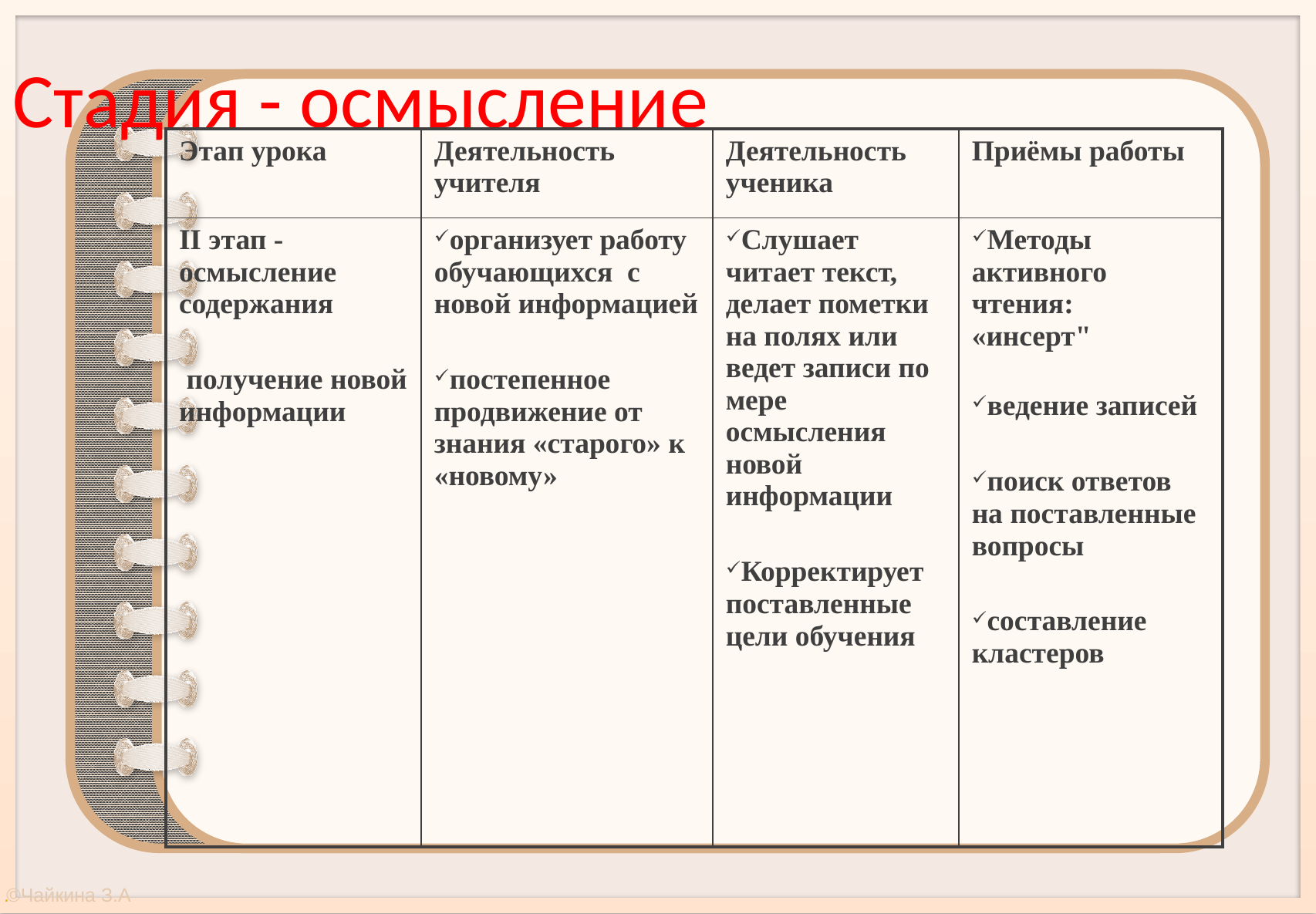

Стадия - осмысление
| Этап урока | Деятельность учителя | Деятельность ученика | Приёмы работы |
| --- | --- | --- | --- |
| II этап - осмысление содержания получение новой информации | организует работу обучающихся с новой информацией постепенное продвижение от знания «старого» к «новому» | Слушает читает текст, делает пометки на полях или ведет записи по мере осмысления новой информации Корректирует поставленные цели обучения | Методы активного чтения:  «инсерт" ведение записей поиск ответов на поставленные вопросы составление кластеров |